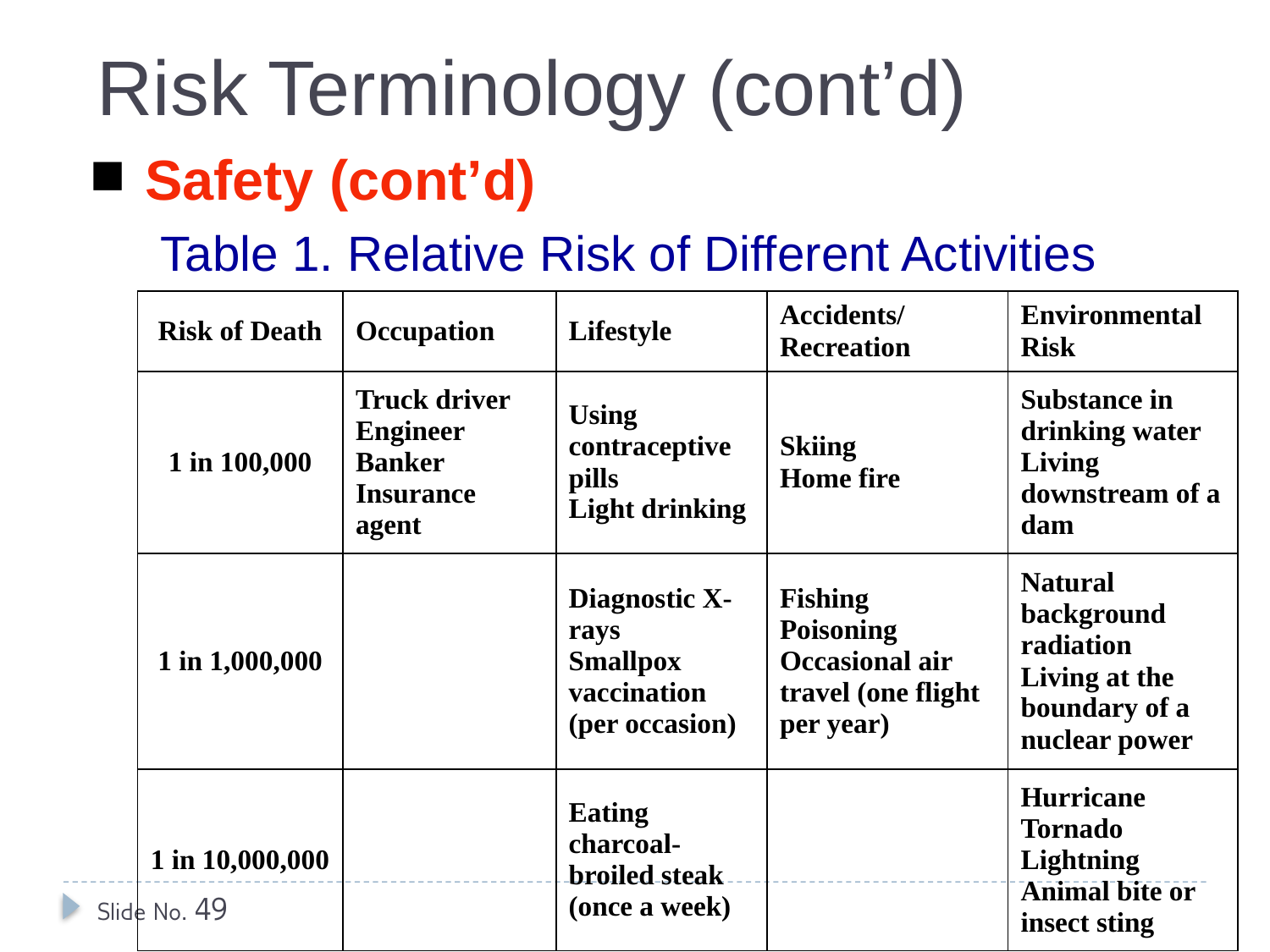

Risk Terminology (cont’d)
Safety (cont’d)
Table 1. Relative Risk of Different Activities
| Risk of Death | Occupation | Lifestyle | Accidents/ Recreation | Environmental Risk |
| --- | --- | --- | --- | --- |
| 1 in 100,000 | Truck driver Engineer Banker Insurance agent | Using contraceptive pills Light drinking | Skiing Home fire | Substance in drinking water Living downstream of a dam |
| 1 in 1,000,000 |  | Diagnostic X-rays Smallpox vaccination (per occasion) | Fishing Poisoning Occasional air travel (one flight per year) | Natural background radiation Living at the boundary of a nuclear power |
| 1 in 10,000,000 |  | Eating charcoal-broiled steak (once a week) |  | Hurricane Tornado Lightning Animal bite or insect sting |
Slide No. 49